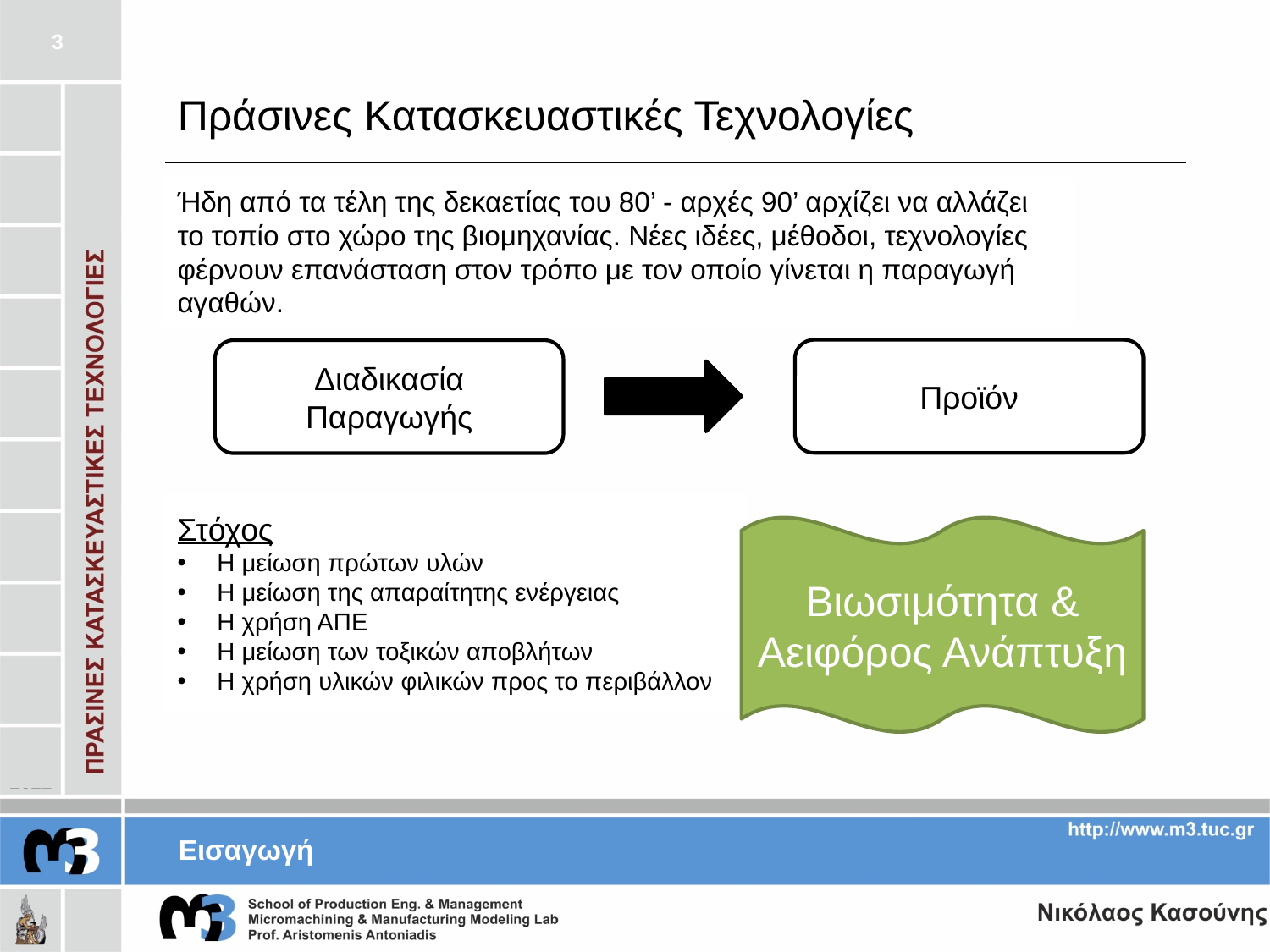

3
Πράσινες Κατασκευαστικές Τεχνολογίες
Ήδη από τα τέλη της δεκαετίας του 80’ - αρχές 90’ αρχίζει να αλλάζει το τοπίο στο χώρο της βιομηχανίας. Νέες ιδέες, μέθοδοι, τεχνολογίες φέρνουν επανάσταση στον τρόπο με τον οποίο γίνεται η παραγωγή αγαθών.
Προϊόν
Διαδικασία Παραγωγής

Στόχος
Η μείωση πρώτων υλών
Η μείωση της απαραίτητης ενέργειας
Η χρήση ΑΠΕ
Η μείωση των τοξικών αποβλήτων
Η χρήση υλικών φιλικών προς το περιβάλλον
Βιωσιμότητα &
Αειφόρος Ανάπτυξη

Εισαγωγή